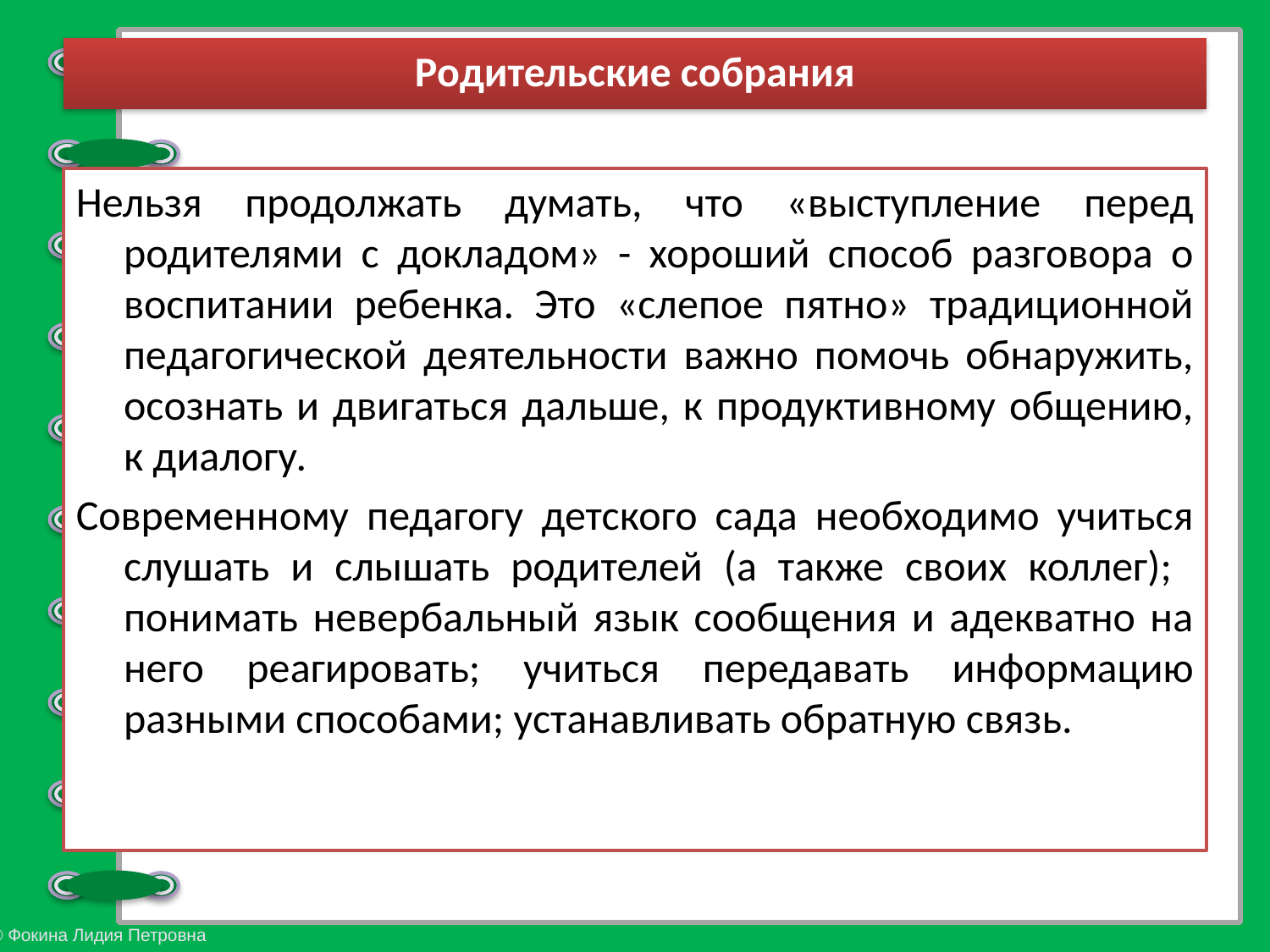

# Родительские собрания
Нельзя продолжать думать, что «выступление перед родителями с докладом» - хороший способ разговора о воспитании ребенка. Это «слепое пятно» традиционной педагогической деятельности важно помочь обнаружить, осознать и двигаться дальше, к продуктивному общению, к диалогу.
Современному педагогу детского сада необходимо учиться слушать и слышать родителей (а также своих коллег);  понимать невербальный язык сообщения и адекватно на него реагировать; учиться передавать информацию разными способами; устанавливать обратную связь.